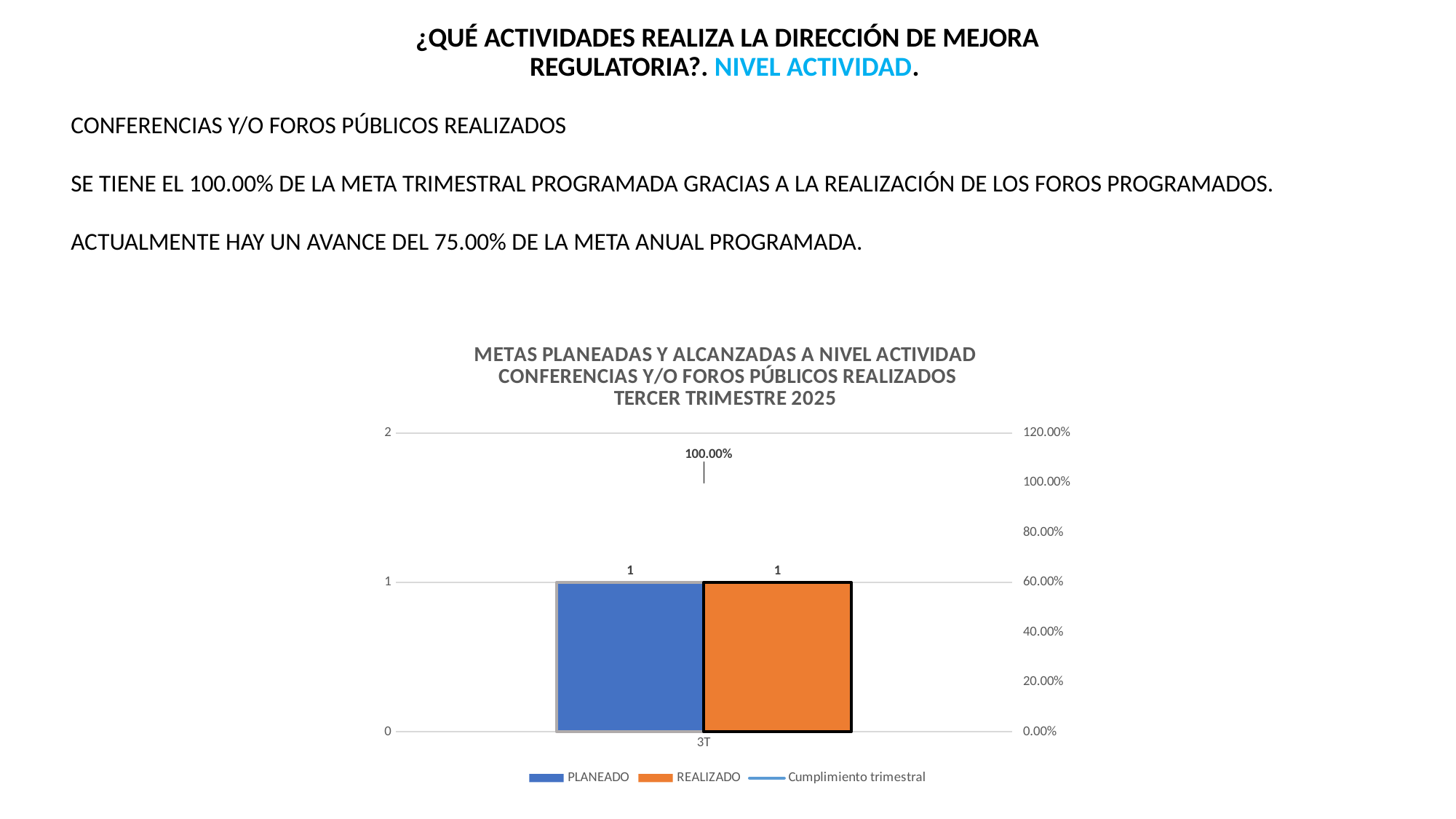

¿QUÉ ACTIVIDADES REALIZA LA DIRECCIÓN DE MEJORA REGULATORIA?. NIVEL ACTIVIDAD.
CONFERENCIAS Y/O FOROS PÚBLICOS REALIZADOS

SE TIENE EL 100.00% DE LA META TRIMESTRAL PROGRAMADA GRACIAS A LA REALIZACIÓN DE LOS FOROS PROGRAMADOS.

ACTUALMENTE HAY UN AVANCE DEL 75.00% DE LA META ANUAL PROGRAMADA.

### Chart: METAS PLANEADAS Y ALCANZADAS A NIVEL ACTIVIDAD
CONFERENCIAS Y/O FOROS PÚBLICOS REALIZADOS
TERCER TRIMESTRE 2025

| Category | PLANEADO | REALIZADO | Cumplimiento trimestral |
|---|---|---|---|
| 3T | 1.0 | 1.0 | 1.0 |